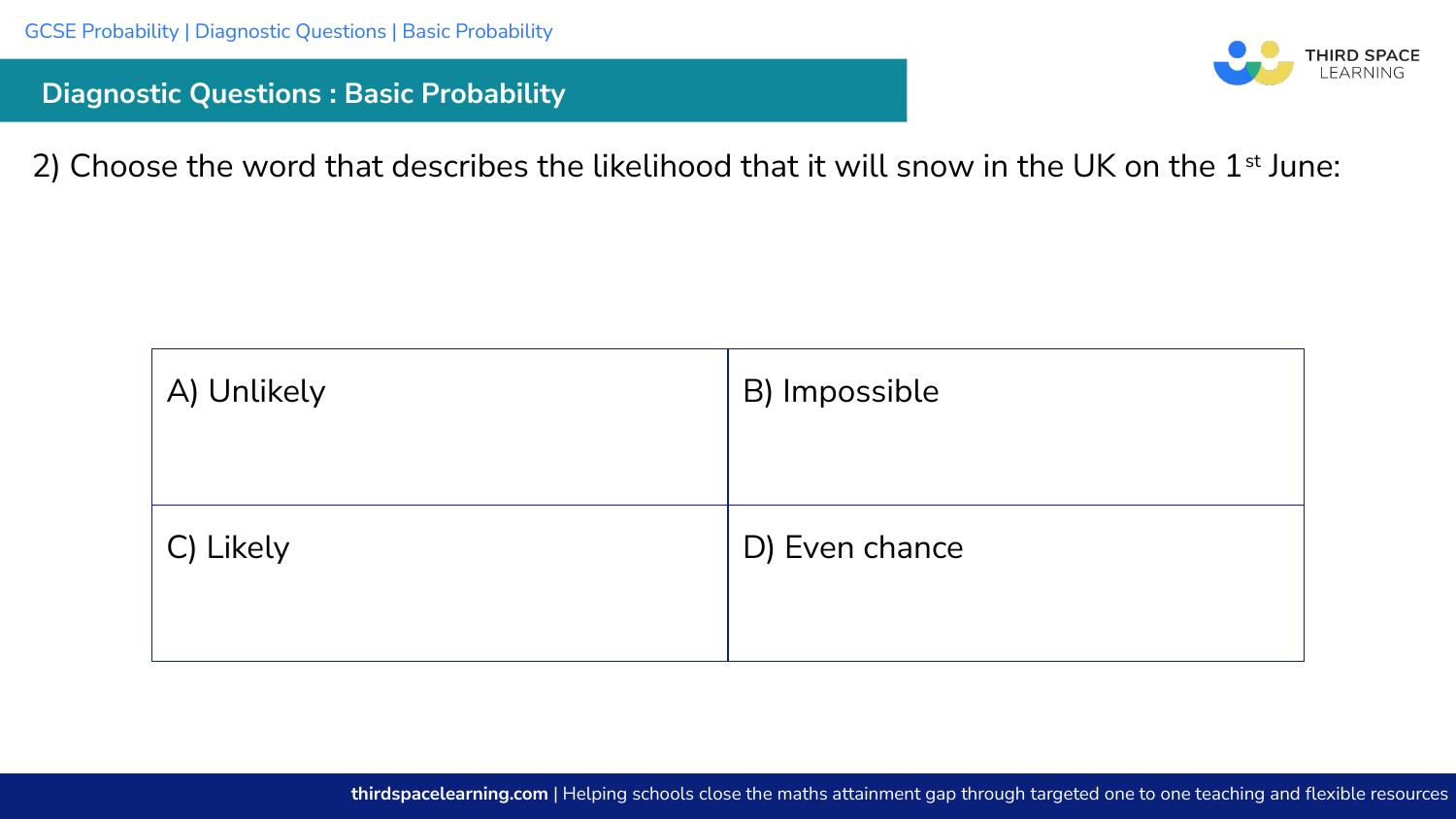

Diagnostic Questions : Basic Probability
| 2) Choose the word that describes the likelihood that it will snow in the UK on the 1st June: |
| --- |
| A) Unlikely | B) Impossible |
| --- | --- |
| C) Likely | D) Even chance |